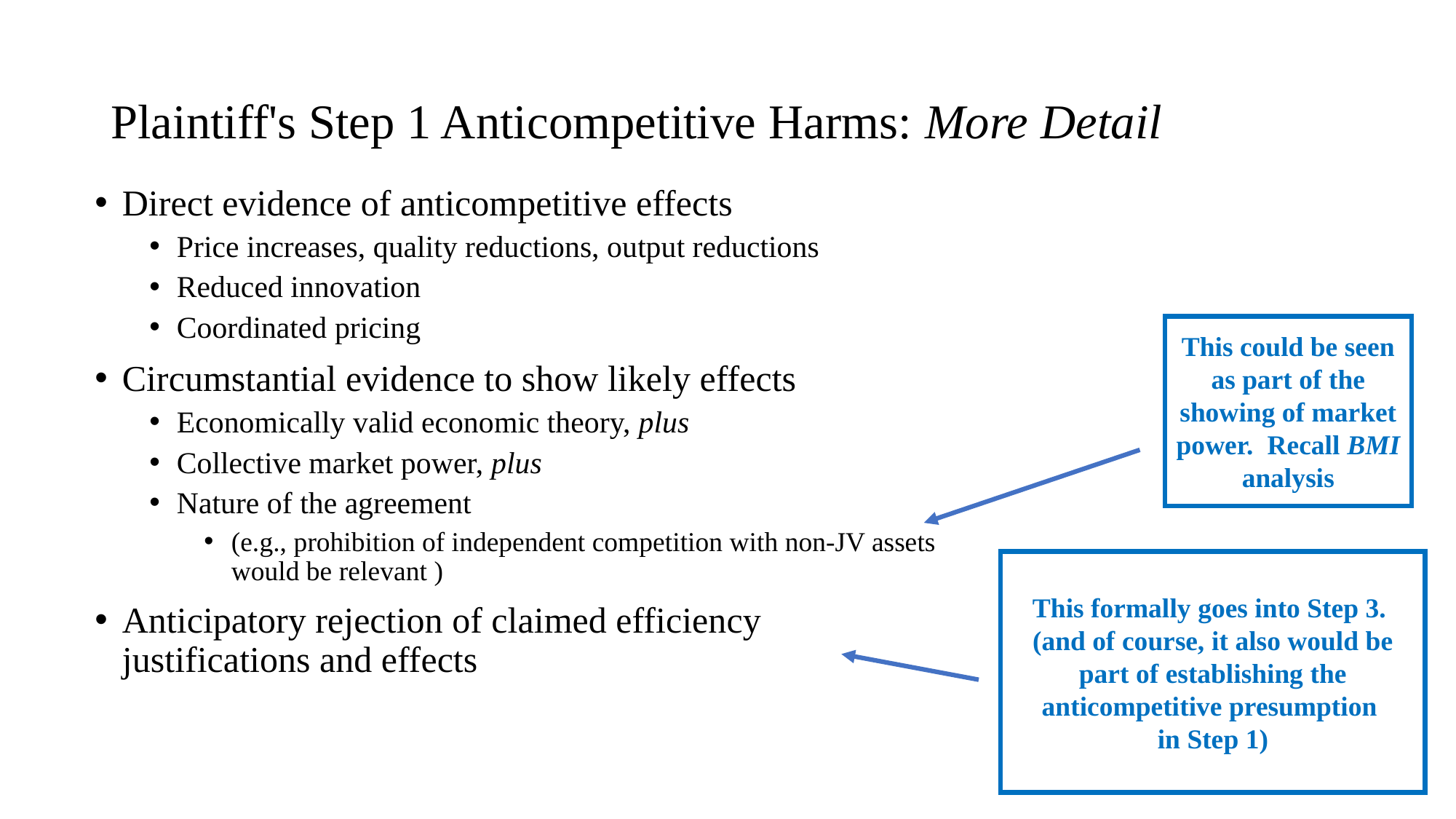

# Plaintiff's Step 1 Anticompetitive Harms: More Detail
Direct evidence of anticompetitive effects
Price increases, quality reductions, output reductions
Reduced innovation
Coordinated pricing
Circumstantial evidence to show likely effects
Economically valid economic theory, plus
Collective market power, plus
Nature of the agreement
(e.g., prohibition of independent competition with non-JV assets would be relevant )
Anticipatory rejection of claimed efficiency justifications and effects
This could be seen as part of the showing of market power.  Recall BMI analysis
This formally goes into Step 3.  (and of course, it also would be part of establishing the anticompetitive presumption
in Step 1)